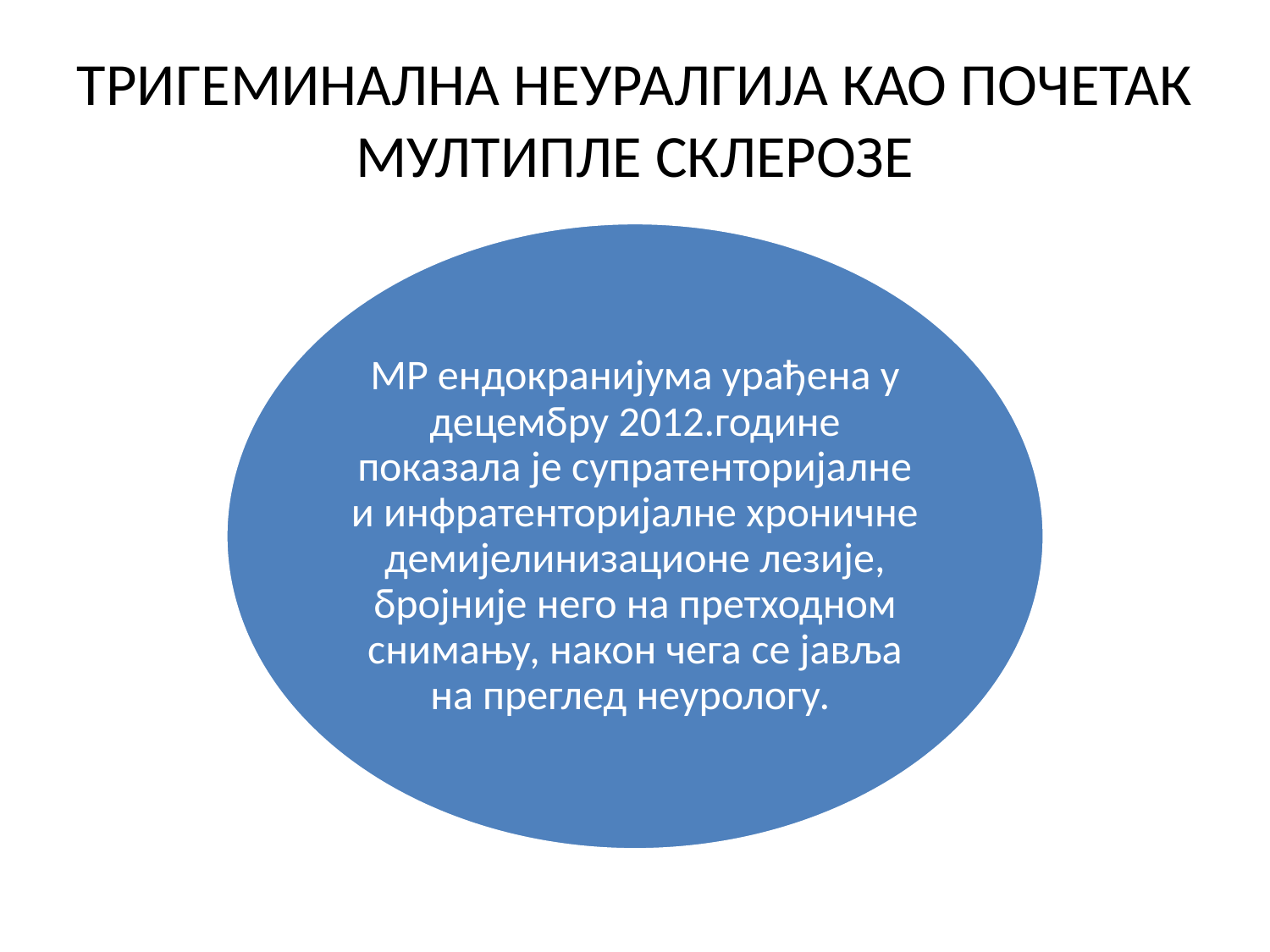

# ТРИГЕМИНАЛНА НЕУРАЛГИЈА КАО ПОЧЕТАК МУЛТИПЛЕ СКЛЕРОЗЕ
МР ендокранијума урађена у децембру 2012.године показала је супратенторијалне и инфратенторијалне хроничне демијелинизационе лезије, бројније него на претходном снимању, након чега се јавља на преглед неурологу.